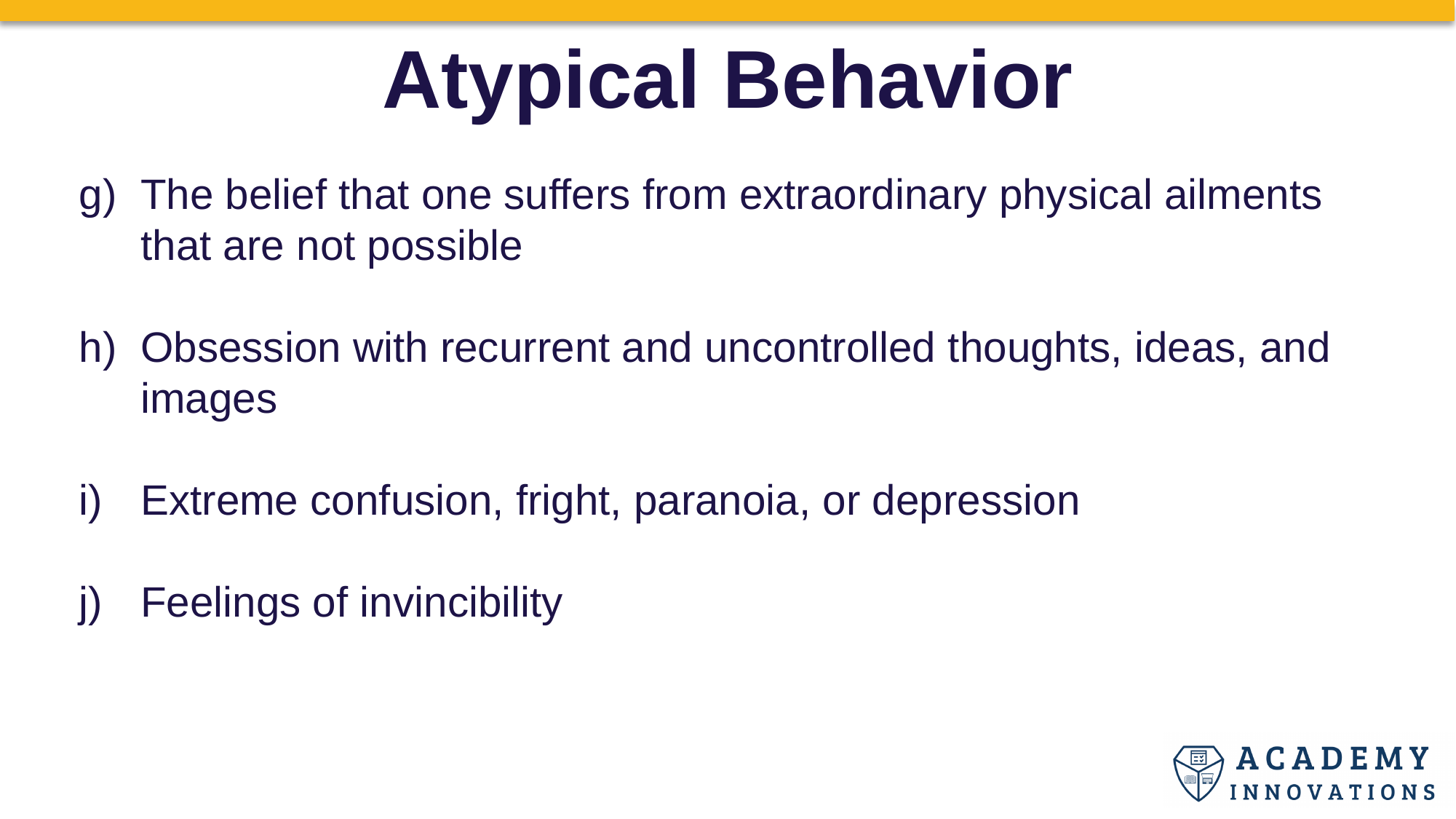

Atypical Behavior
The belief that one suffers from extraordinary physical ailments that are not possible

Obsession with recurrent and uncontrolled thoughts, ideas, and images

Extreme confusion, fright, paranoia, or depression

Feelings of invincibility